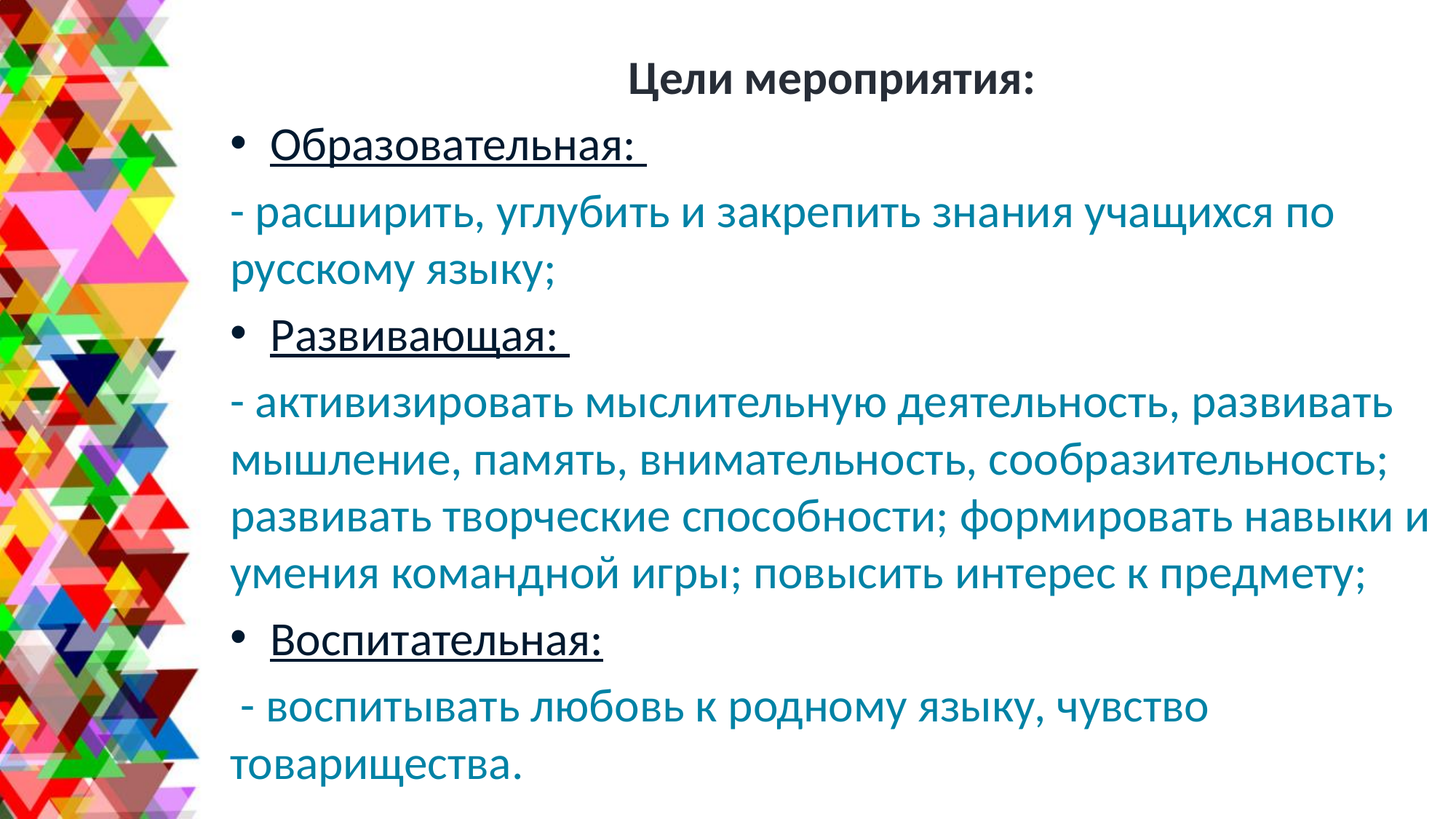

Цели мероприятия:
Образовательная:
- расширить, углубить и закрепить знания учащихся по русскому языку;
Развивающая:
- активизировать мыслительную деятельность, развивать мышление, память, внимательность, сообразительность; развивать творческие способности; формировать навыки и умения командной игры; повысить интерес к предмету;
Воспитательная:
 - воспитывать любовь к родному языку, чувство     товарищества.